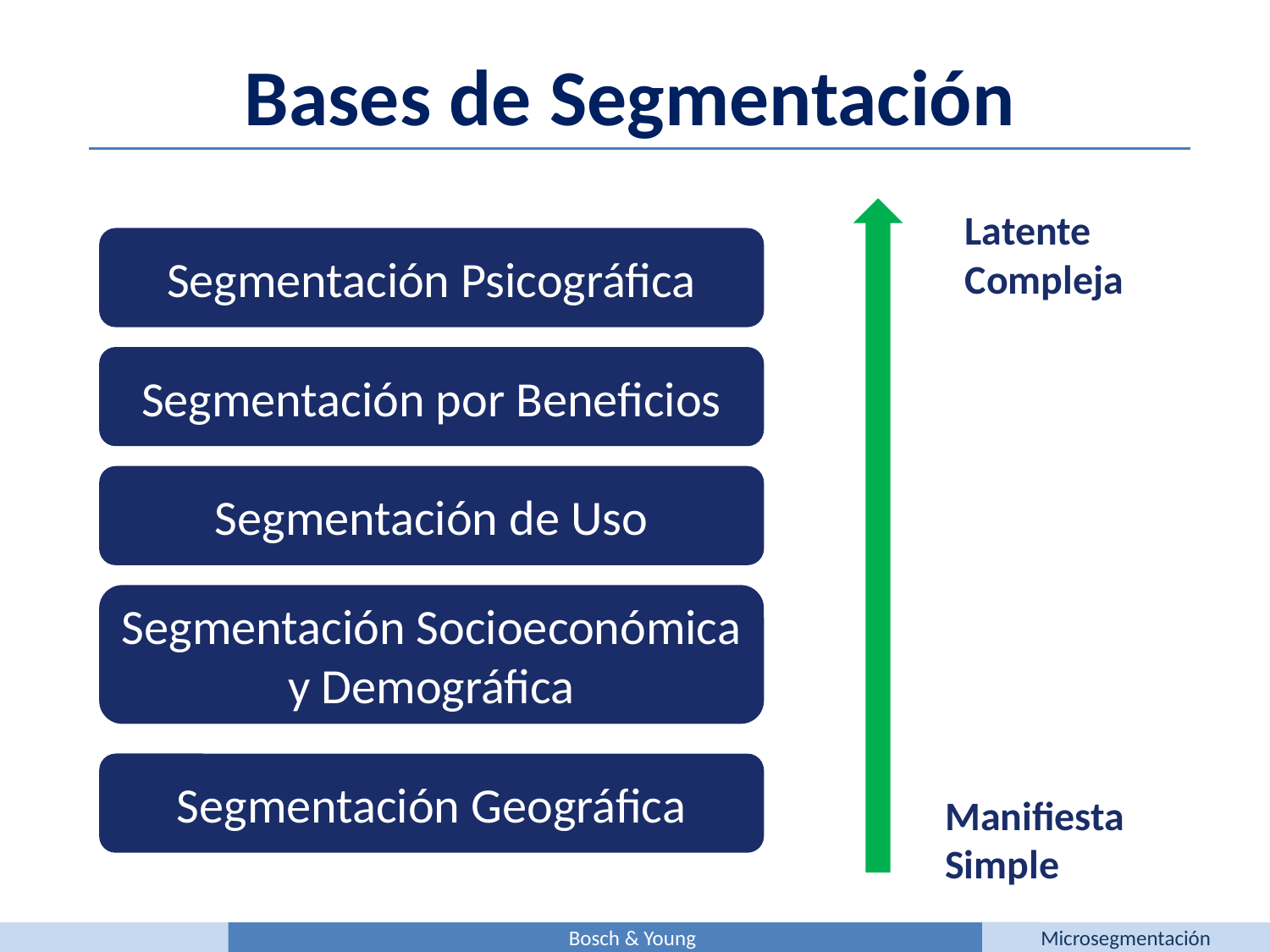

Bases de Segmentación

Latente
Compleja
Segmentación Psicográfica
Segmentación por Beneficios
Segmentación de Uso
Segmentación Socioeconómica y Demográfica
Segmentación Geográfica
Manifiesta
Simple

Bosch & Young
Microsegmentación